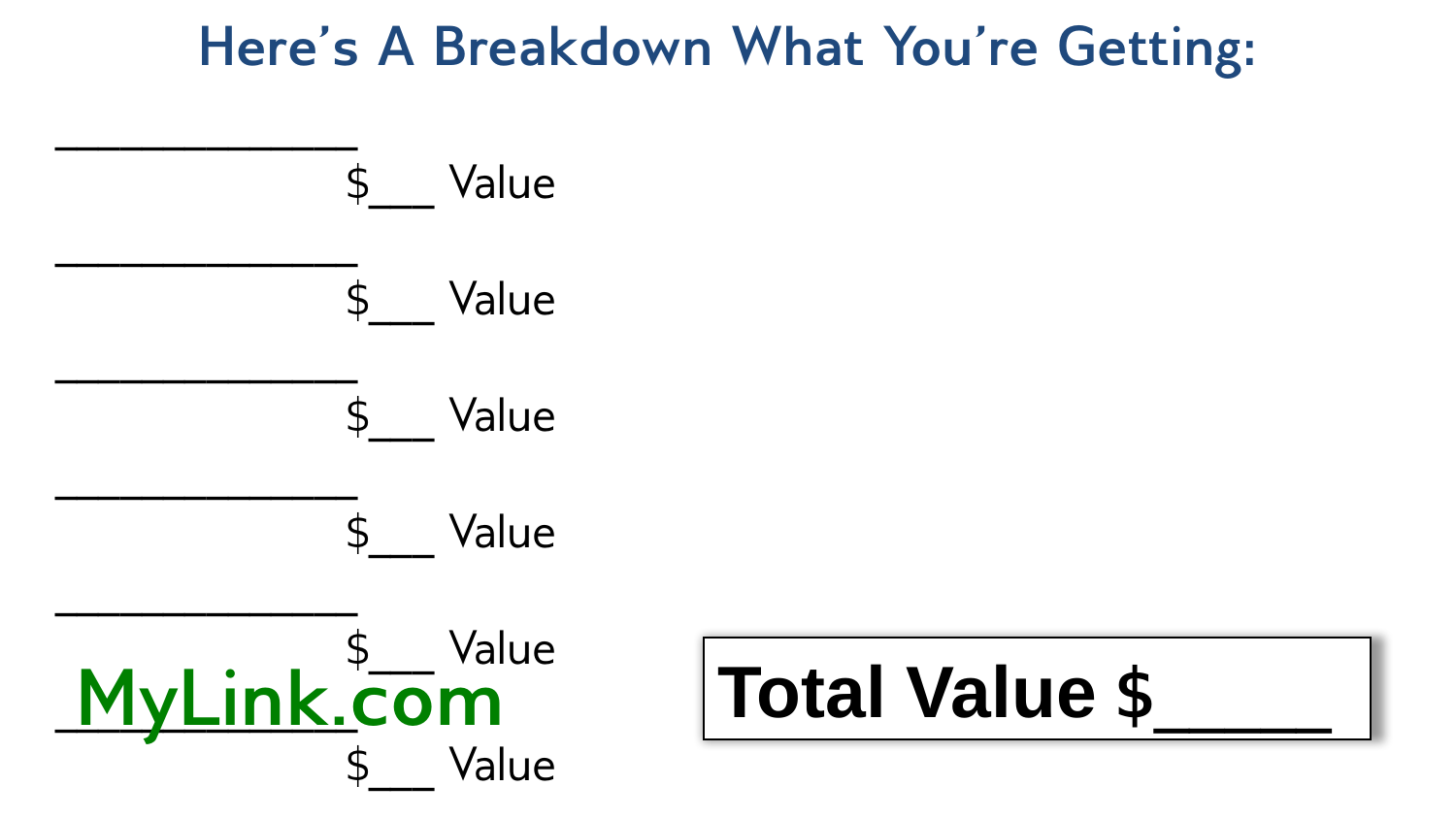

# Here’s A Breakdown What You’re Getting:
______________									$___ Value
______________									$___ Value
______________									$___ Value
______________									$___ Value
______________									$___ Value
______________									$___ Value
MyLink.com
Total Value $_____